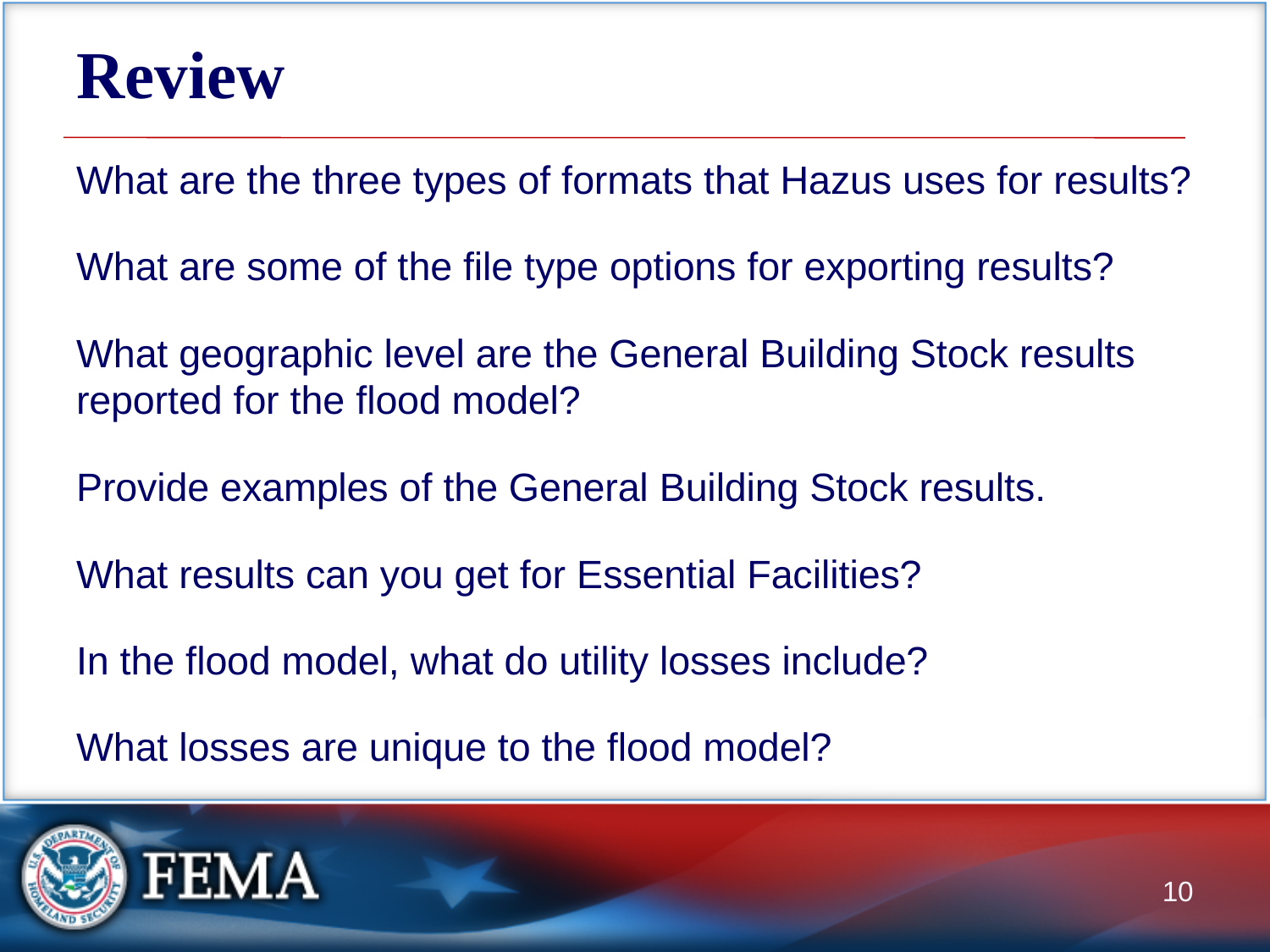

# Review
What are the three types of formats that Hazus uses for results?
What are some of the file type options for exporting results?
What geographic level are the General Building Stock results reported for the flood model?
Provide examples of the General Building Stock results.
What results can you get for Essential Facilities?
In the flood model, what do utility losses include?
What losses are unique to the flood model?
10